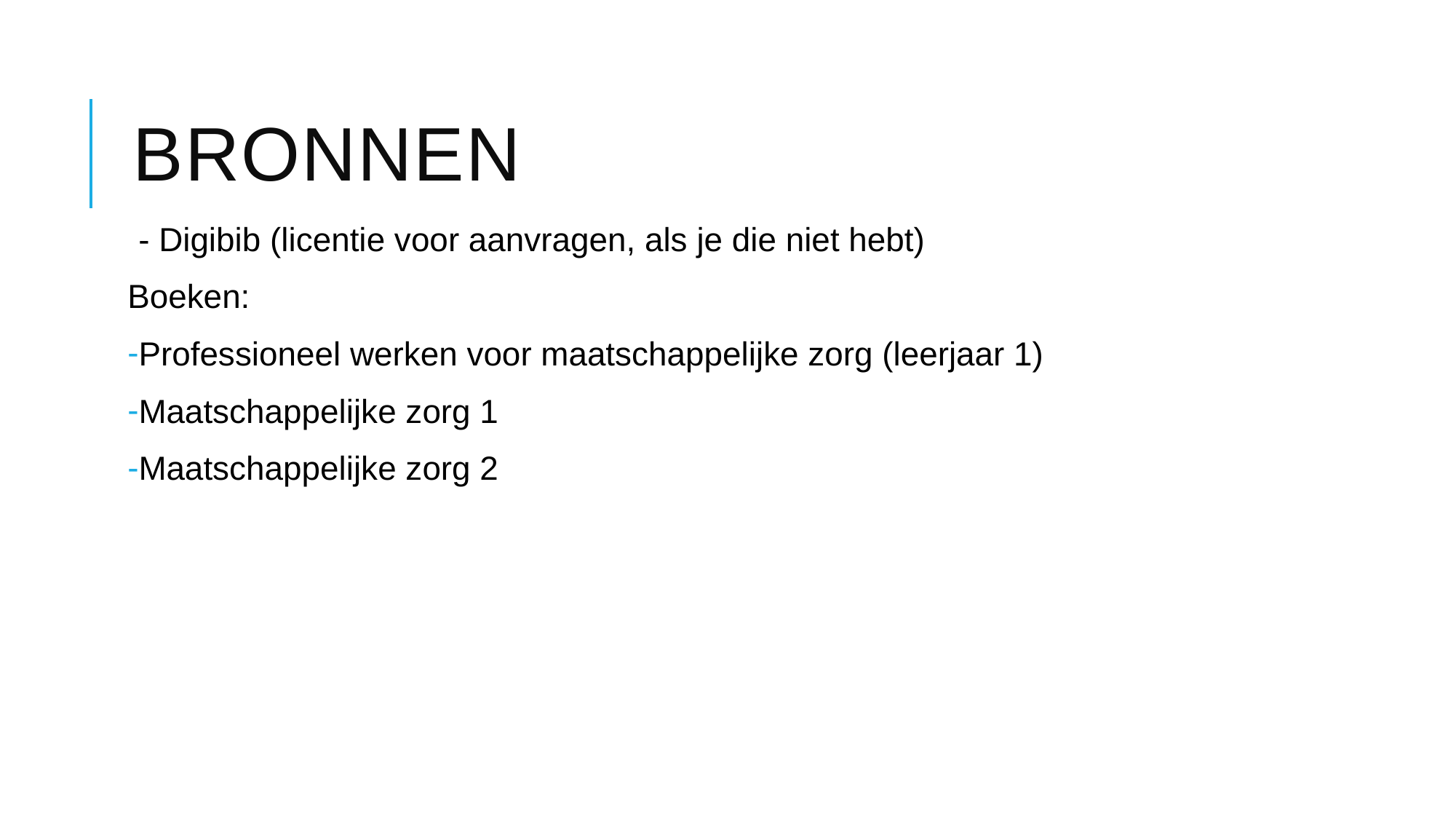

# Bronnen
- Digibib (licentie voor aanvragen, als je die niet hebt)
Boeken:
Professioneel werken voor maatschappelijke zorg (leerjaar 1)
Maatschappelijke zorg 1
Maatschappelijke zorg 2